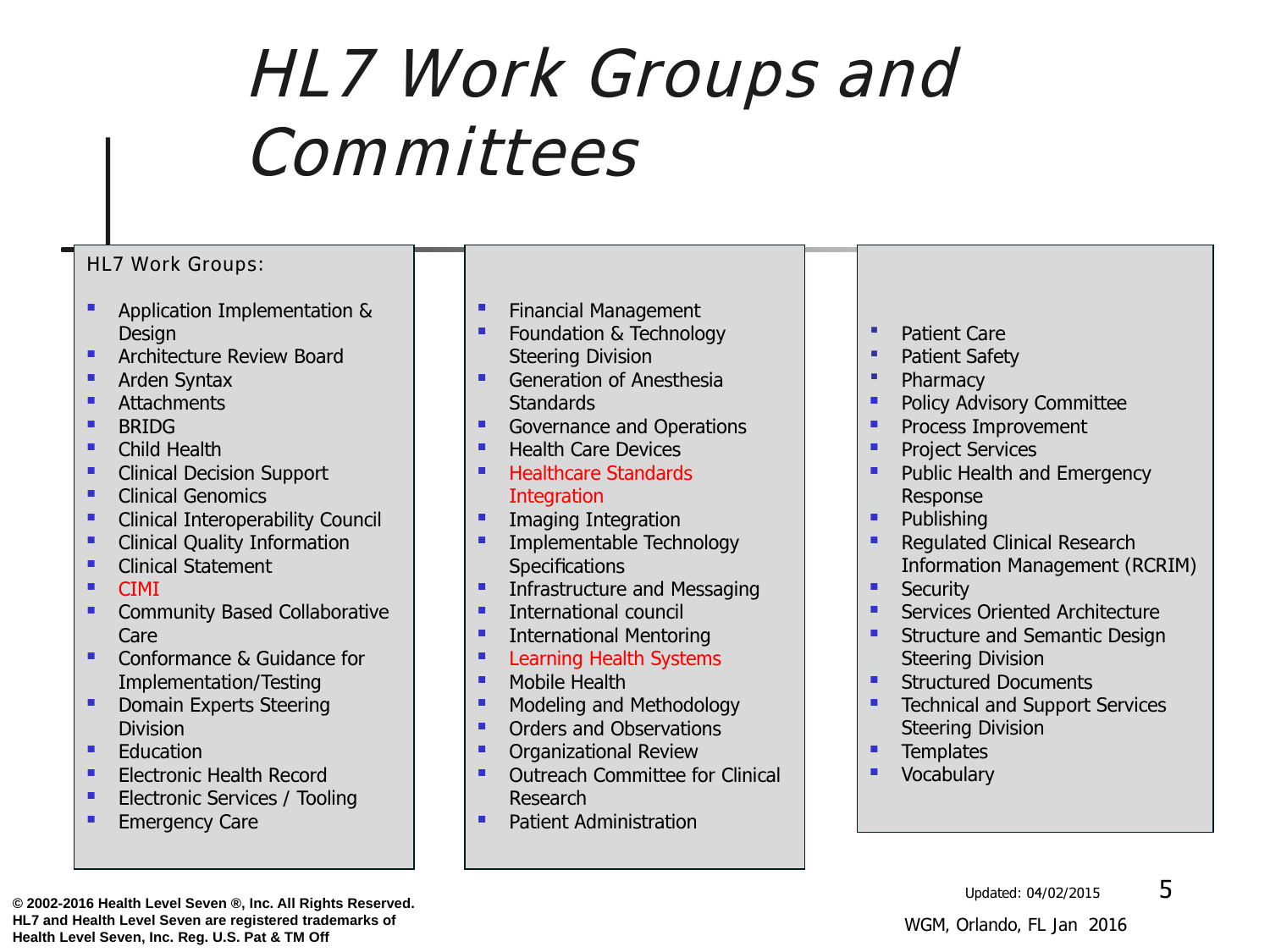

# HL7 Work Groups and  Committees
HL7 Work Groups:

Application Implementation & Design
Architecture Review Board
Arden Syntax
Attachments
BRIDG
Child Health
Clinical Decision Support
Clinical Genomics
Clinical Interoperability Council
Clinical Quality Information
Clinical Statement
CIMI
Community Based Collaborative Care
Conformance & Guidance for Implementation/Testing
Domain Experts Steering Division
Education
Electronic Health Record
Electronic Services / Tooling
Emergency Care

Financial Management
Foundation & Technology Steering Division
Generation of Anesthesia Standards
Governance and Operations
Health Care Devices
Healthcare Standards Integration
Imaging Integration
Implementable Technology Specifications
Infrastructure and Messaging
International council
International Mentoring
Learning Health Systems
Mobile Health
Modeling and Methodology
Orders and Observations
Organizational Review
Outreach Committee for Clinical Research
Patient Administration

Patient Care
Patient Safety
Pharmacy
Policy Advisory Committee
Process Improvement
Project Services
Public Health and Emergency Response
Publishing
Regulated Clinical Research Information Management (RCRIM)
Security
Services Oriented Architecture
Structure and Semantic Design Steering Division
Structured Documents
Technical and Support Services Steering Division
Templates
Vocabulary
5
Updated: 04/02/2015